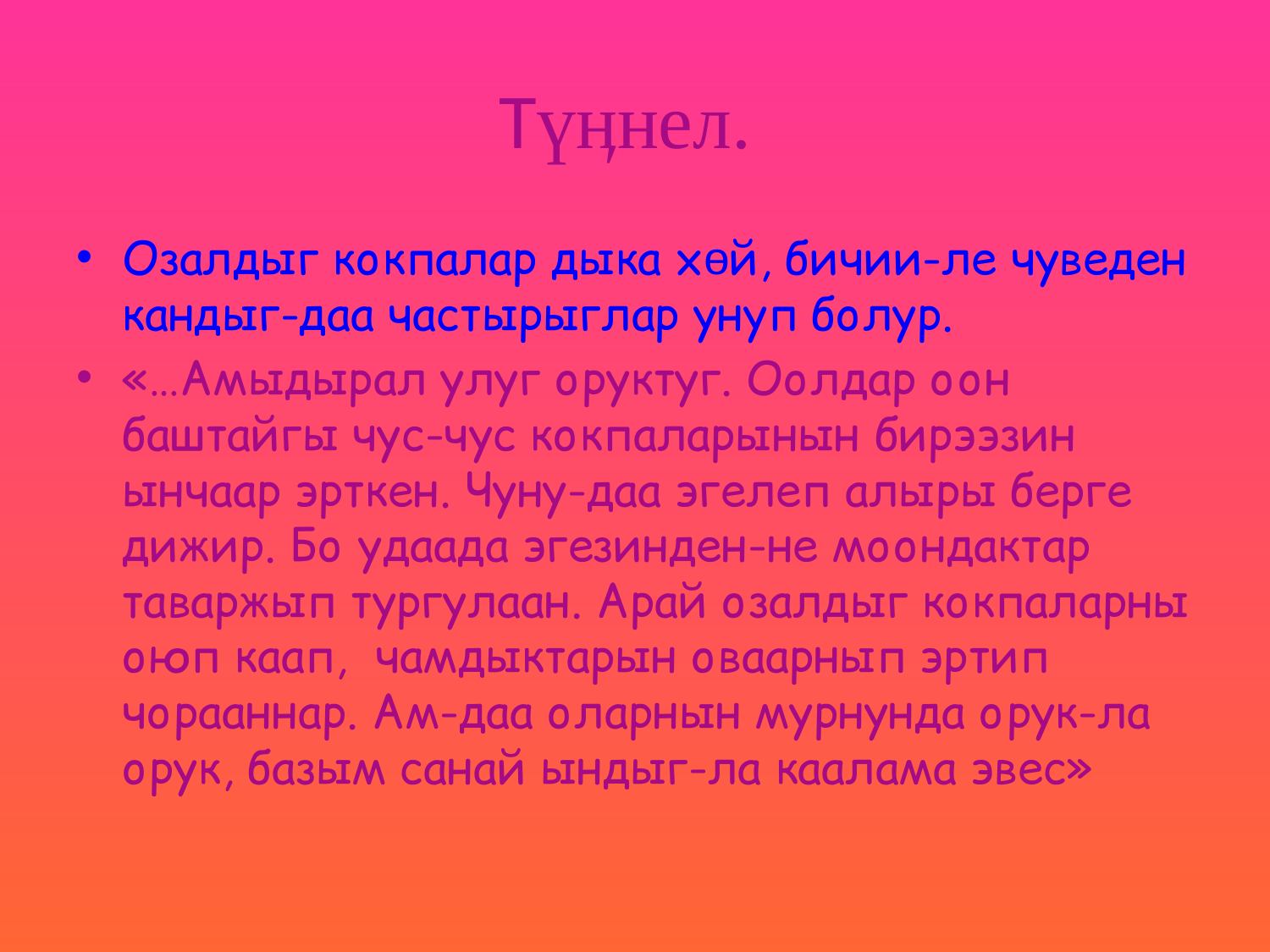

# Түӊнел.
Озалдыг кокпалар дыка хөй, бичии-ле чуведен кандыг-даа частырыглар унуп болур.
«…Амыдырал улуг оруктуг. Оолдар оон баштайгы чус-чус кокпаларынын бирээзин ынчаар эрткен. Чуну-даа эгелеп алыры берге дижир. Бо удаада эгезинден-не моондактар таваржып тургулаан. Арай озалдыг кокпаларны оюп каап,  чамдыктарын оваарнып эртип чорааннар. Ам-даа оларнын мурнунда орук-ла орук, базым санай ындыг-ла каалама эвес»